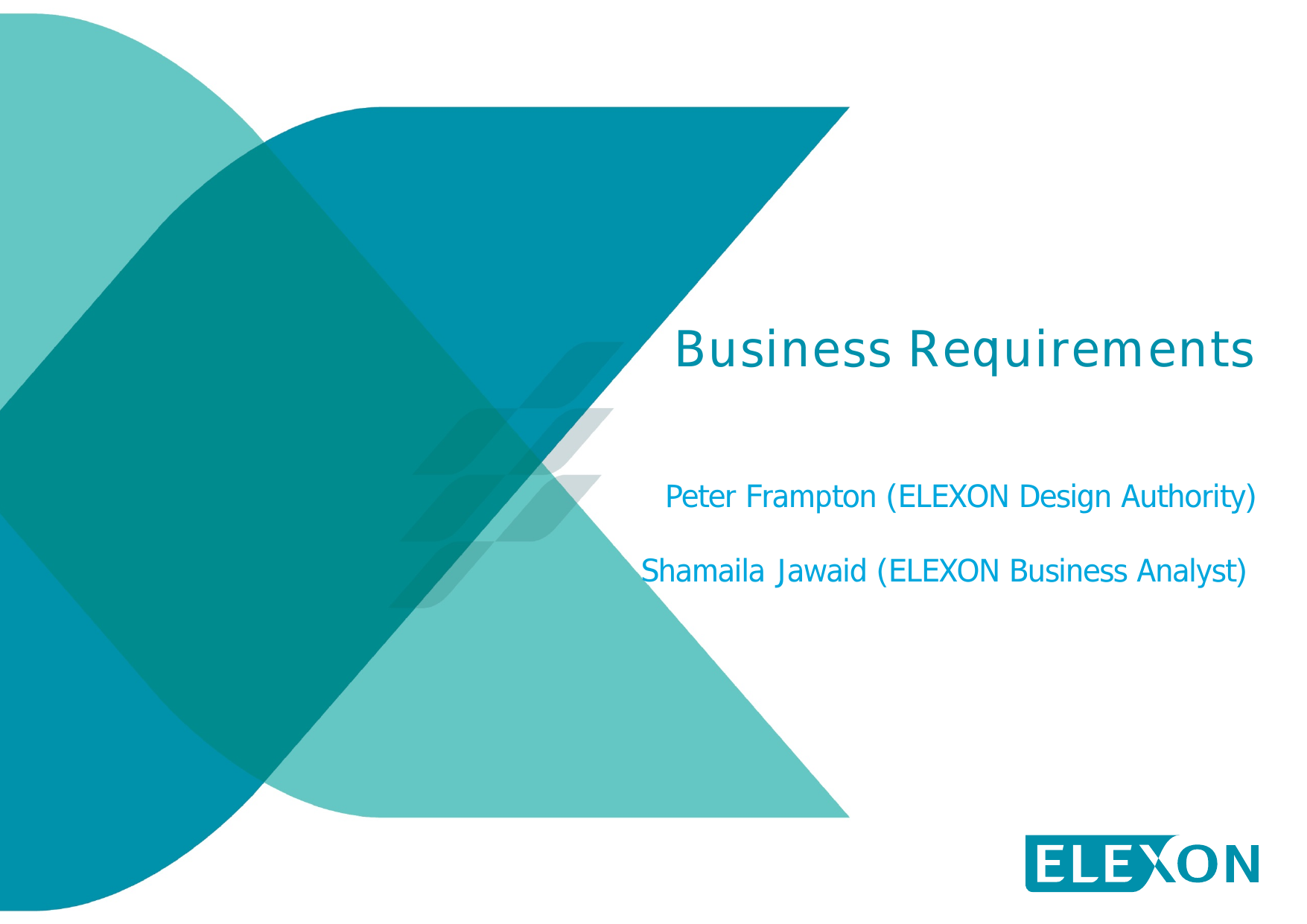

# Business Requirements
Peter Frampton (ELEXON Design Authority)

Shamaila Jawaid (ELEXON Business Analyst)